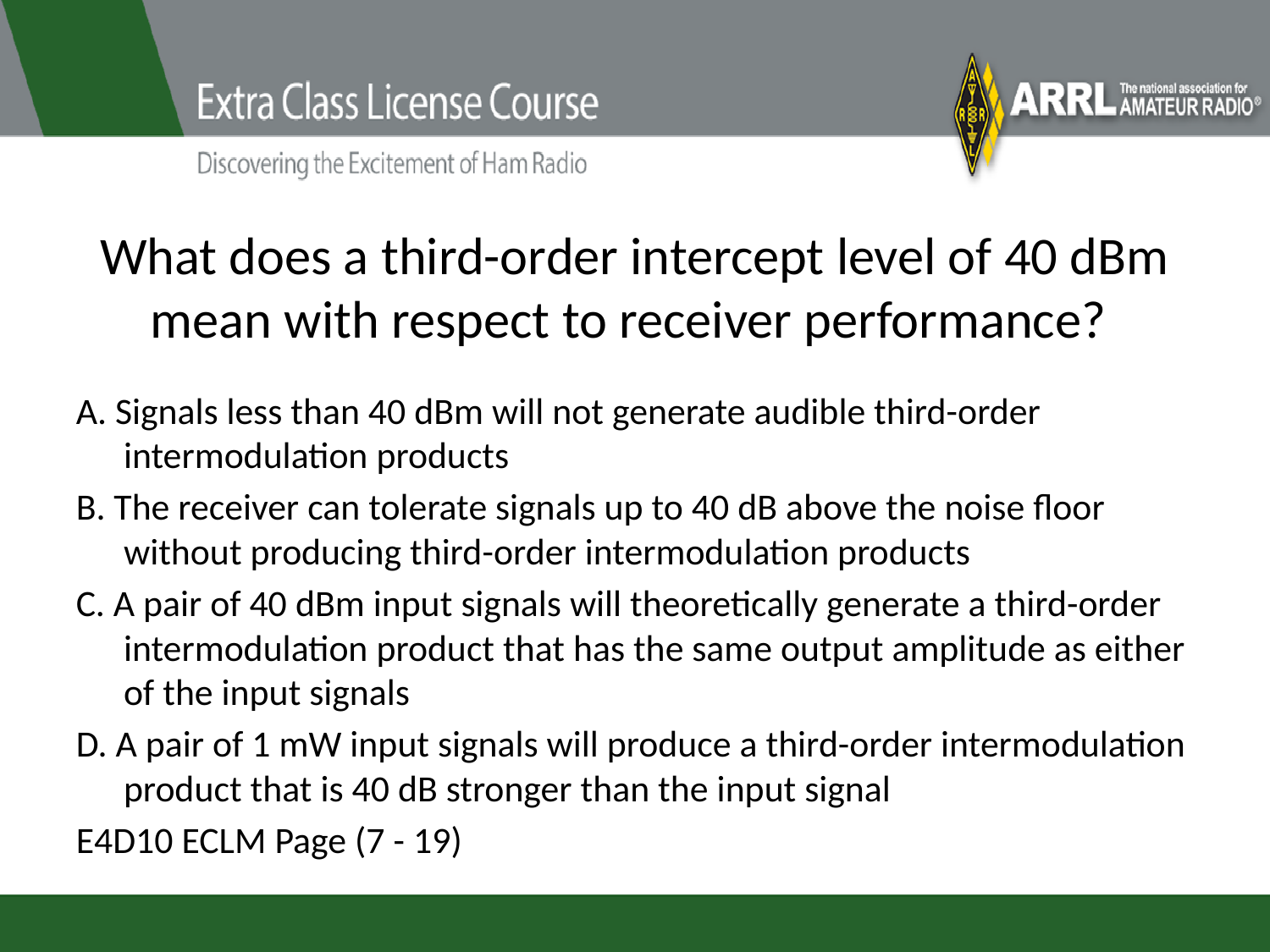

# What does a third-order intercept level of 40 dBm mean with respect to receiver performance?
A. Signals less than 40 dBm will not generate audible third-order intermodulation products
B. The receiver can tolerate signals up to 40 dB above the noise floor without producing third-order intermodulation products
C. A pair of 40 dBm input signals will theoretically generate a third-order intermodulation product that has the same output amplitude as either of the input signals
D. A pair of 1 mW input signals will produce a third-order intermodulation product that is 40 dB stronger than the input signal
E4D10 ECLM Page (7 - 19)